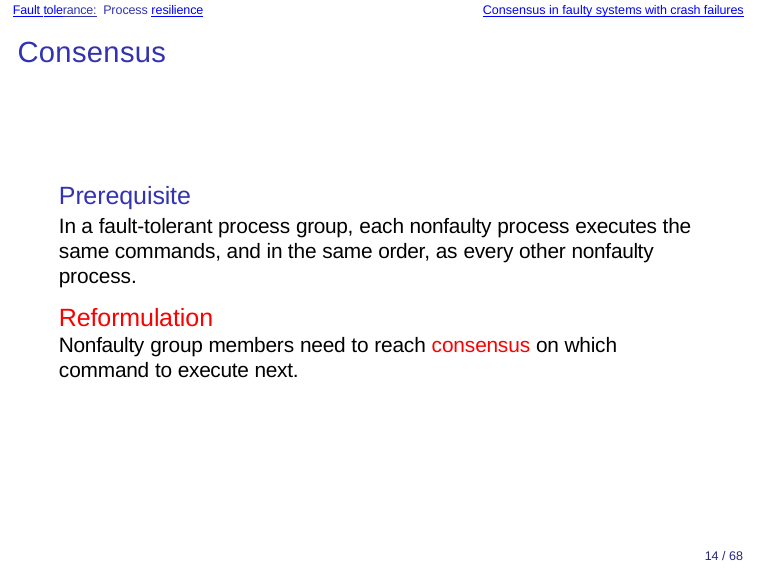

Fault tolerance: Process resilience
Consensus in faulty systems with crash failures
Consensus
Prerequisite
In a fault-tolerant process group, each nonfaulty process executes the  same commands, and in the same order, as every other nonfaulty  process.
Reformulation
Nonfaulty group members need to reach consensus on which  command to execute next.
14 / 68